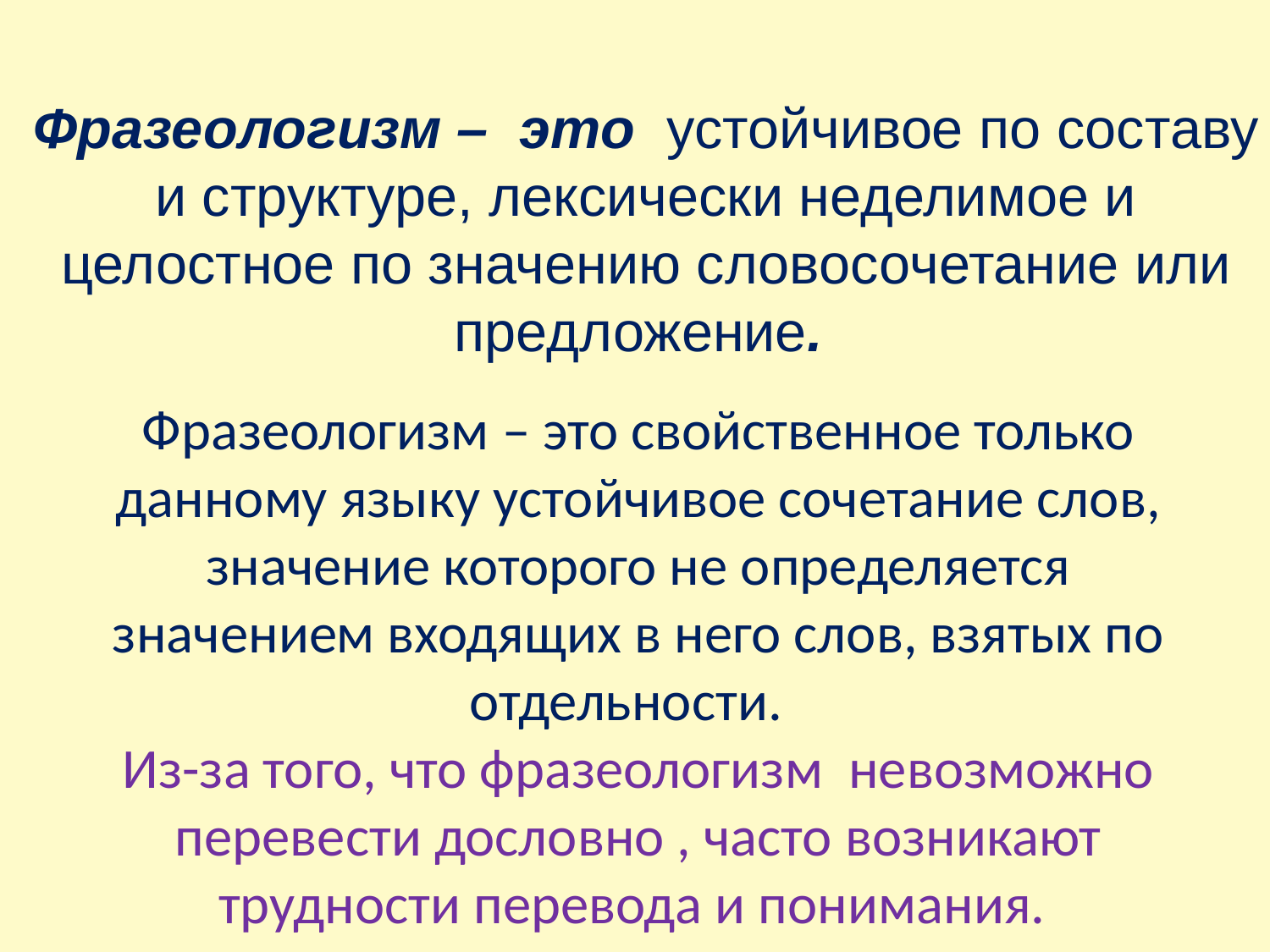

Фразеологизм –  это  устойчивое по составу и структуре, лексически неделимое и целостное по значению словосочетание или предложение.
Фразеологизм – это свойственное только данному языку устойчивое сочетание слов, значение которого не определяется значением входящих в него слов, взятых по отдельности.
Из-за того, что фразеологизм  невозможно перевести дословно , часто возникают трудности перевода и понимания.